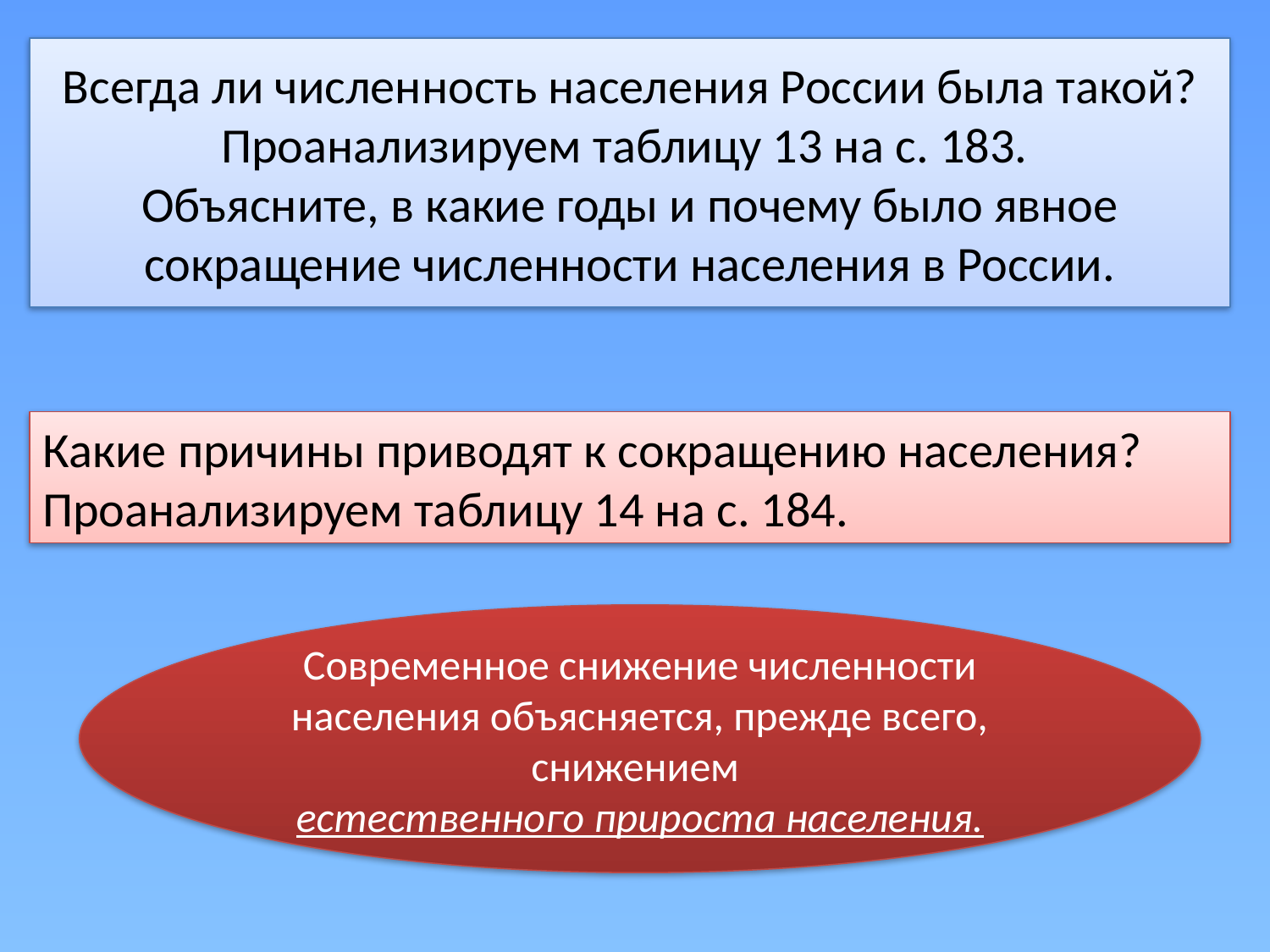

# Всегда ли численность населения России была такой? Проанализируем таблицу 13 на с. 183. Объясните, в какие годы и почему было явное сокращение численности населения в России.
Какие причины приводят к сокращению населения? Проанализируем таблицу 14 на с. 184.
Современное снижение численности населения объясняется, прежде всего, снижением
естественного прироста населения.